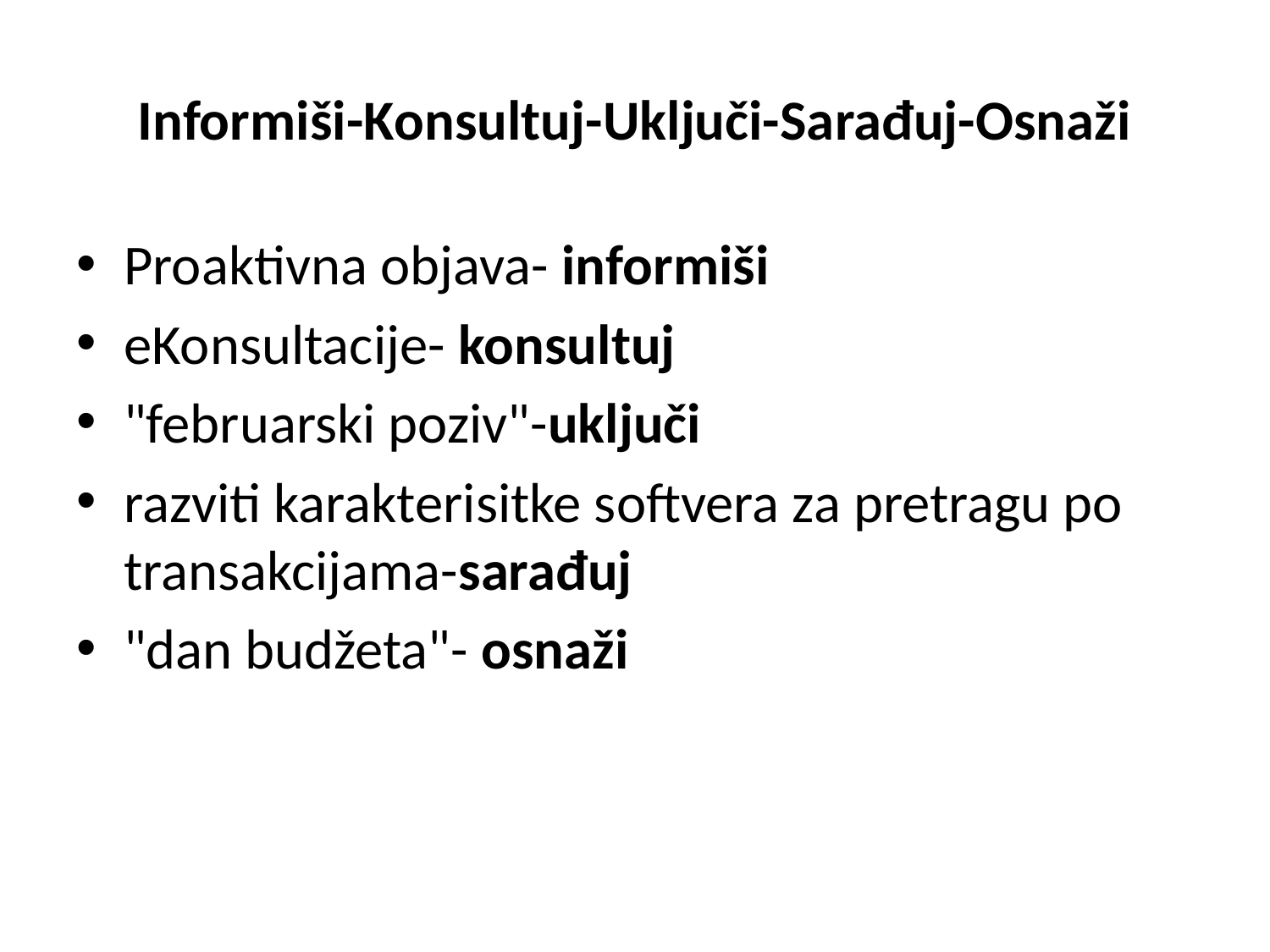

# Informiši-Konsultuj-Uključi-Sarađuj-Osnaži
Proaktivna objava- informiši
eKonsultacije- konsultuj
"februarski poziv"-uključi
razviti karakterisitke softvera za pretragu po transakcijama-sarađuj
"dan budžeta"- osnaži